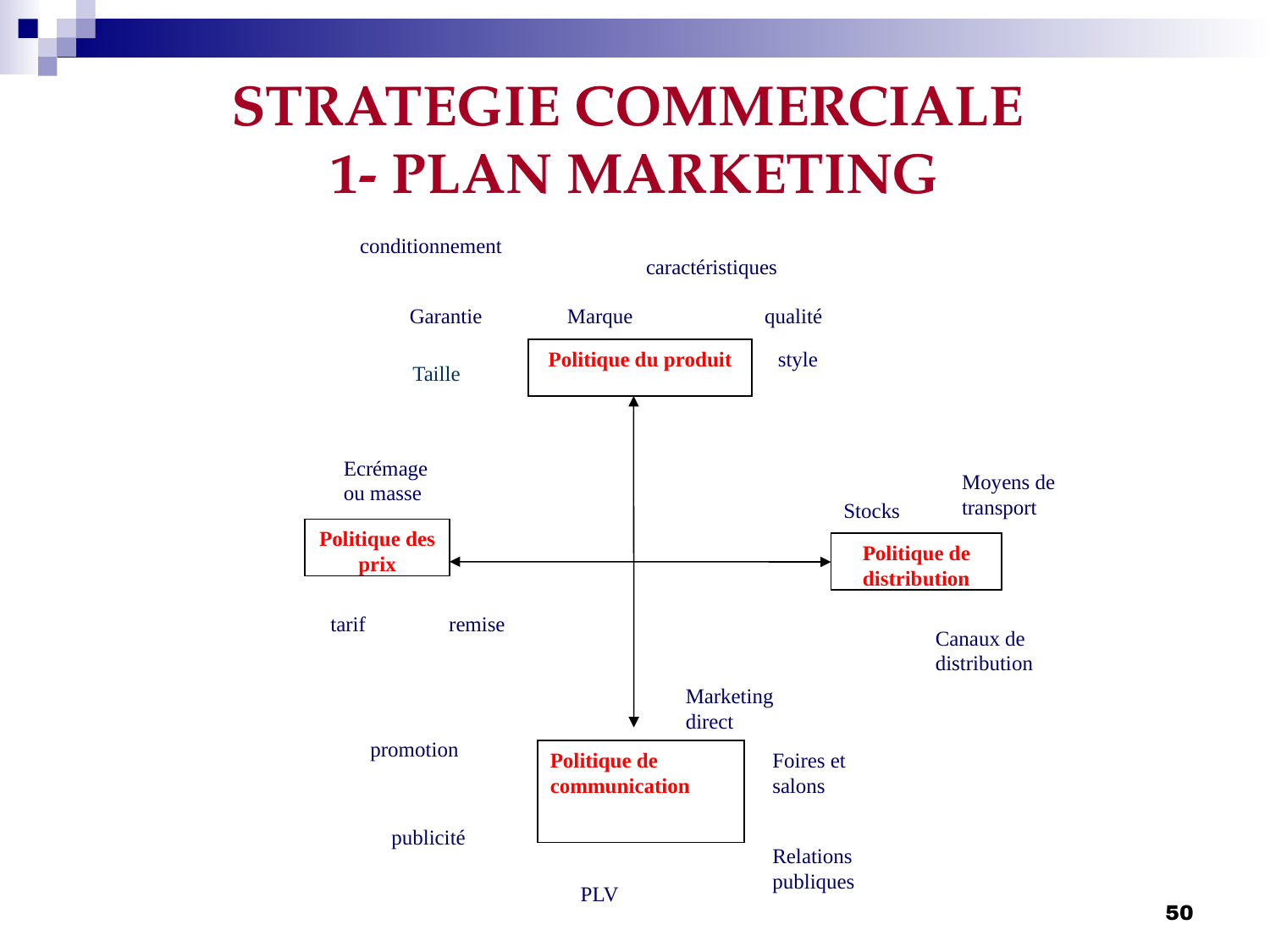

# STRATEGIE COMMERCIALE 1- PLAN MARKETING
conditionnement
caractéristiques
Garantie
Marque
qualité
Politique du produit
style
Taille

Ecrémage ou masse
Moyens de transport
Stocks
Politique des prix
Politique de distribution
tarif
remise
Canaux de distribution
Marketing direct
promotion
Politique de communication
Foires et salons
publicité
Relations publiques
50
PLV